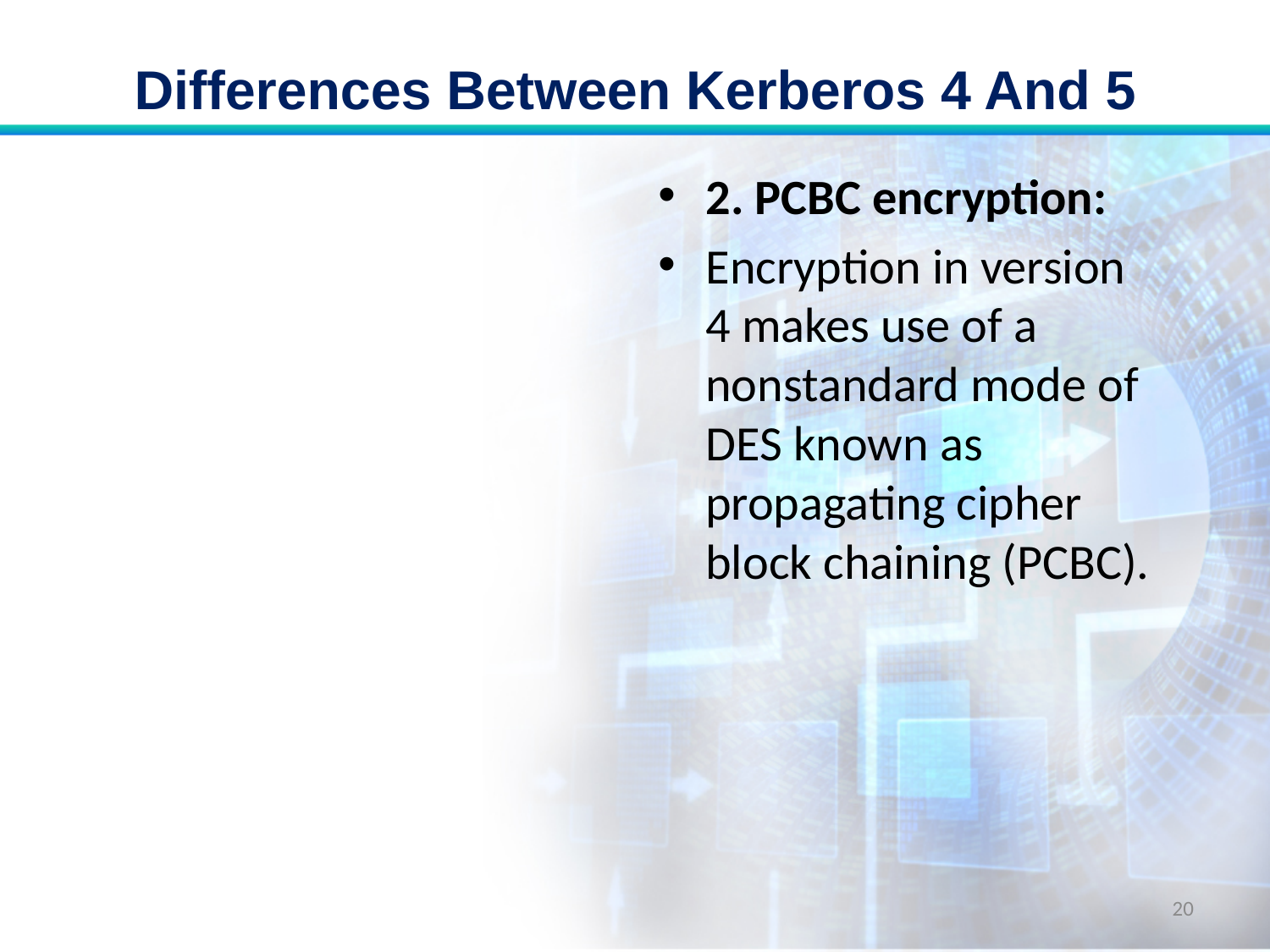

# Differences Between Kerberos 4 And 5
2. PCBC encryption:
Encryption in version 4 makes use of a nonstandard mode of DES known as propagating cipher block chaining (PCBC).

20